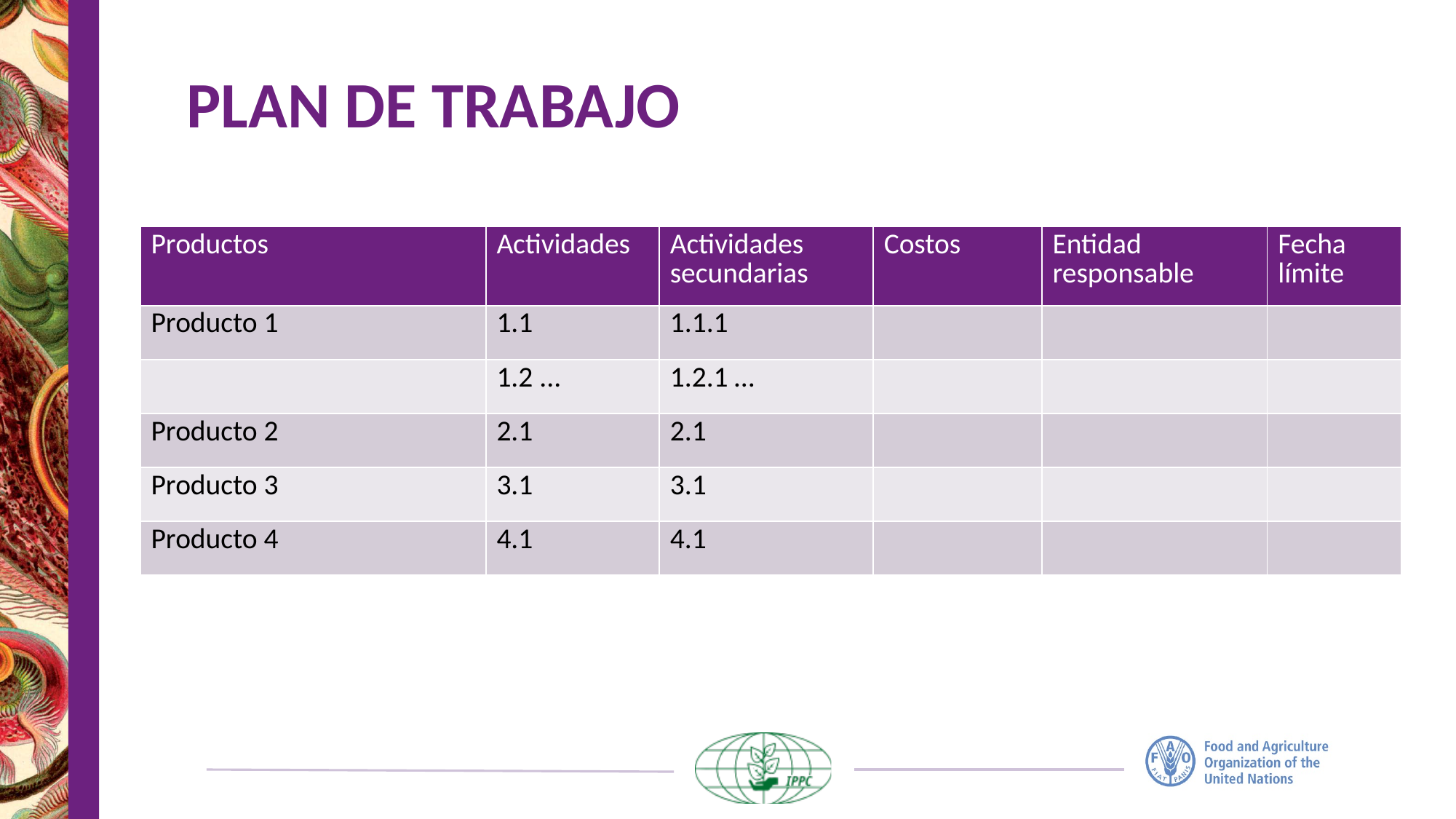

# PLAN DE TRABAJO
| Productos | Actividades | Actividades secundarias | Costos | Entidad responsable | Fecha límite |
| --- | --- | --- | --- | --- | --- |
| Producto 1 | 1.1 | 1.1.1 |  |  |  |
|  | 1.2 ... | 1.2.1 … |  |  |  |
| Producto 2 | 2.1 | 2.1 |  |  |  |
| Producto 3 | 3.1 | 3.1 |  |  |  |
| Producto 4 | 4.1 | 4.1 |  |  |  |